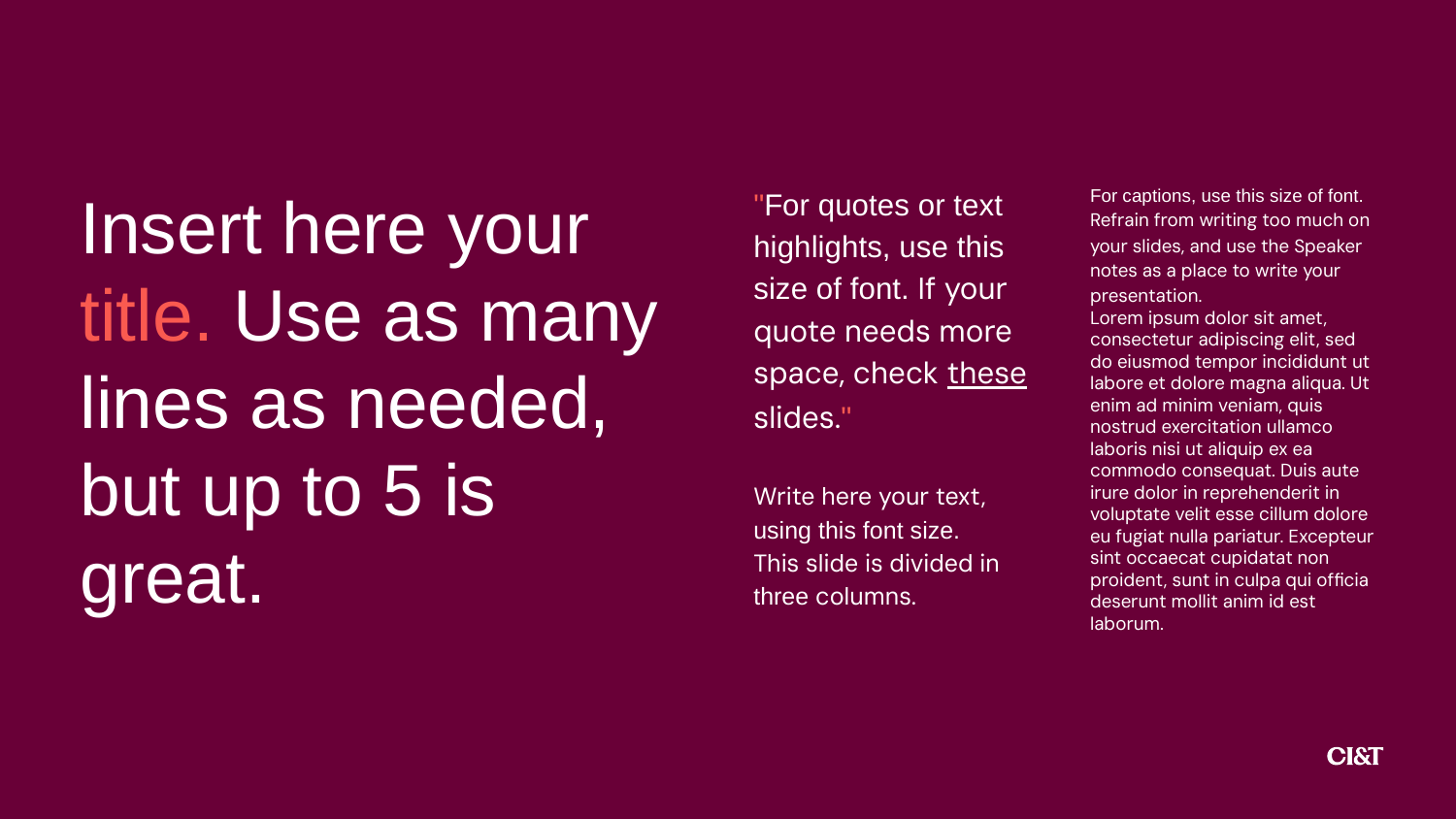

Insert here your title. Use as many lines as needed, but up to 5 is great.
"For quotes or text highlights, use this size of font. If your quote needs more space, check these slides."

Write here your text, using this font size.
This slide is divided in three columns.
For captions, use this size of font. Refrain from writing too much on your slides, and use the Speaker notes as a place to write your presentation.
Lorem ipsum dolor sit amet, consectetur adipiscing elit, sed do eiusmod tempor incididunt ut labore et dolore magna aliqua. Ut enim ad minim veniam, quis nostrud exercitation ullamco laboris nisi ut aliquip ex ea commodo consequat. Duis aute irure dolor in reprehenderit in voluptate velit esse cillum dolore eu fugiat nulla pariatur. Excepteur sint occaecat cupidatat non proident, sunt in culpa qui officia deserunt mollit anim id est laborum.